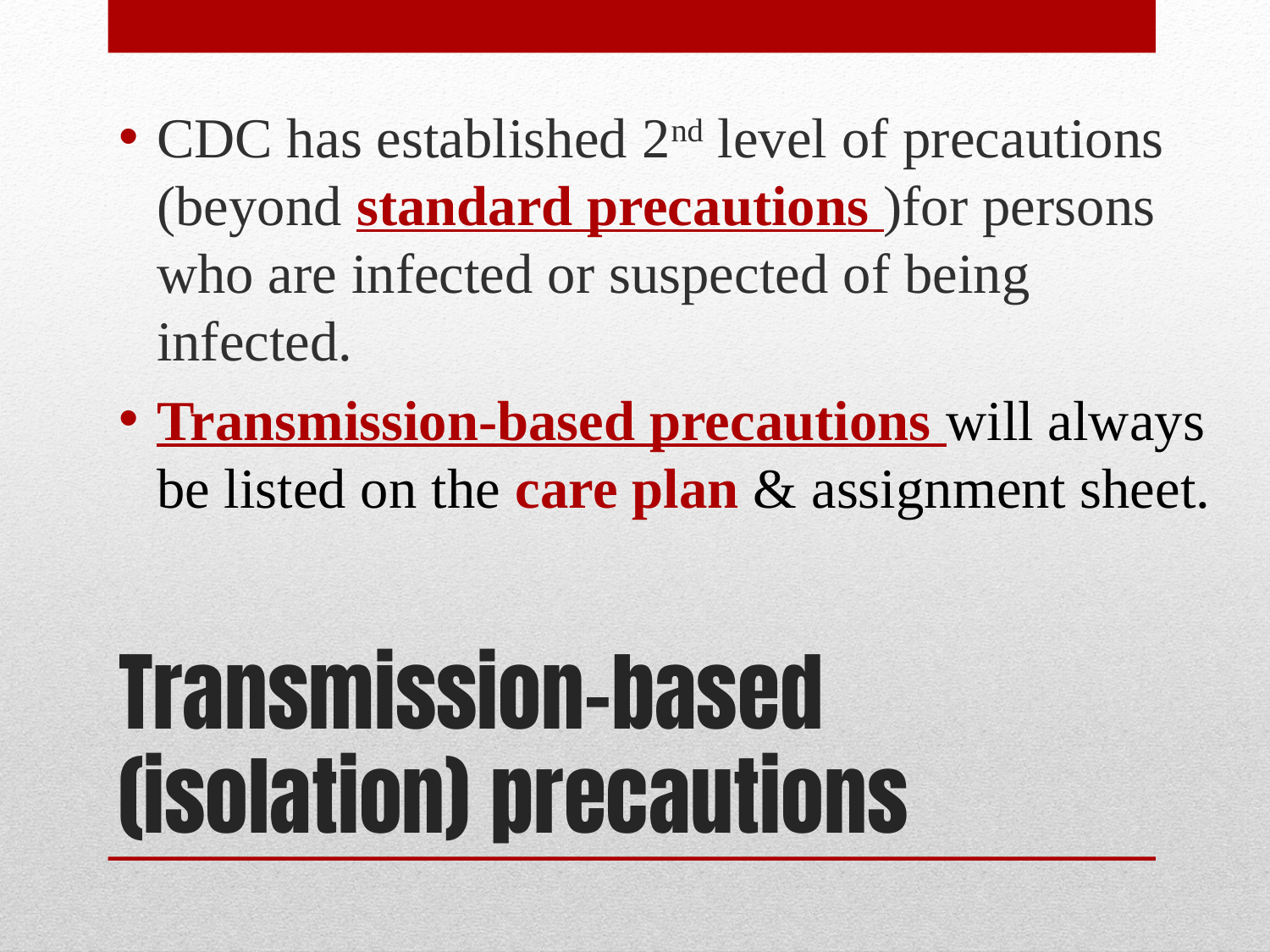

CDC has established 2nd level of precautions (beyond standard precautions )for persons who are infected or suspected of being infected.
Transmission-based precautions will always be listed on the care plan & assignment sheet.

# Transmission-based (isolation) precautions